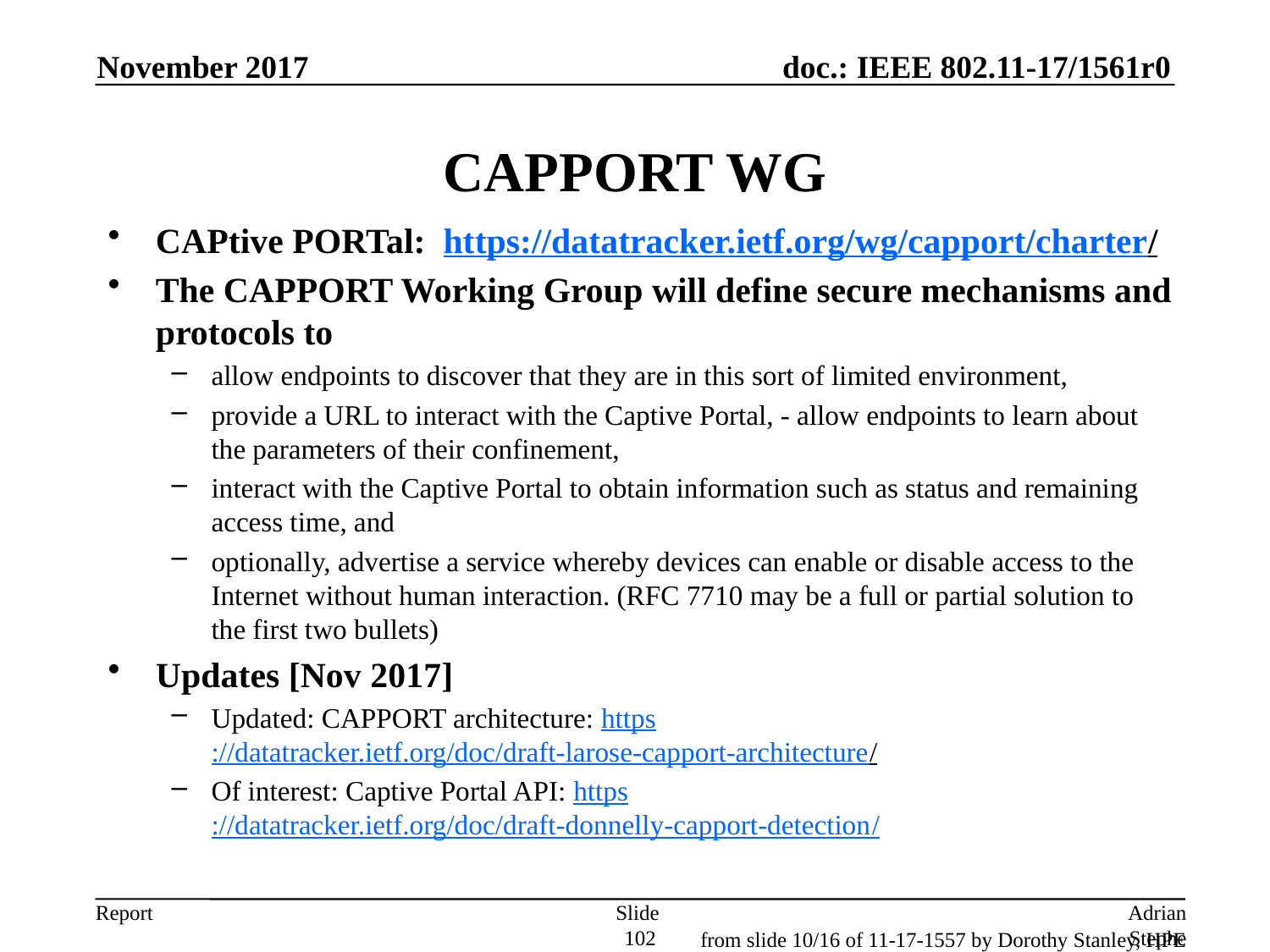

November 2017
# CAPPORT WG
CAPtive PORTal:  https://datatracker.ietf.org/wg/capport/charter/
The CAPPORT Working Group will define secure mechanisms and protocols to
allow endpoints to discover that they are in this sort of limited environment,
provide a URL to interact with the Captive Portal, - allow endpoints to learn about the parameters of their confinement,
interact with the Captive Portal to obtain information such as status and remaining access time, and
optionally, advertise a service whereby devices can enable or disable access to the Internet without human interaction. (RFC 7710 may be a full or partial solution to the first two bullets)
Updates [Nov 2017]
Updated: CAPPORT architecture: https://datatracker.ietf.org/doc/draft-larose-capport-architecture/
Of interest: Captive Portal API: https://datatracker.ietf.org/doc/draft-donnelly-capport-detection/
Slide 102
Adrian Stephens, Intel Corporation
from slide 10/16 of 11-17-1557 by Dorothy Stanley, HPE